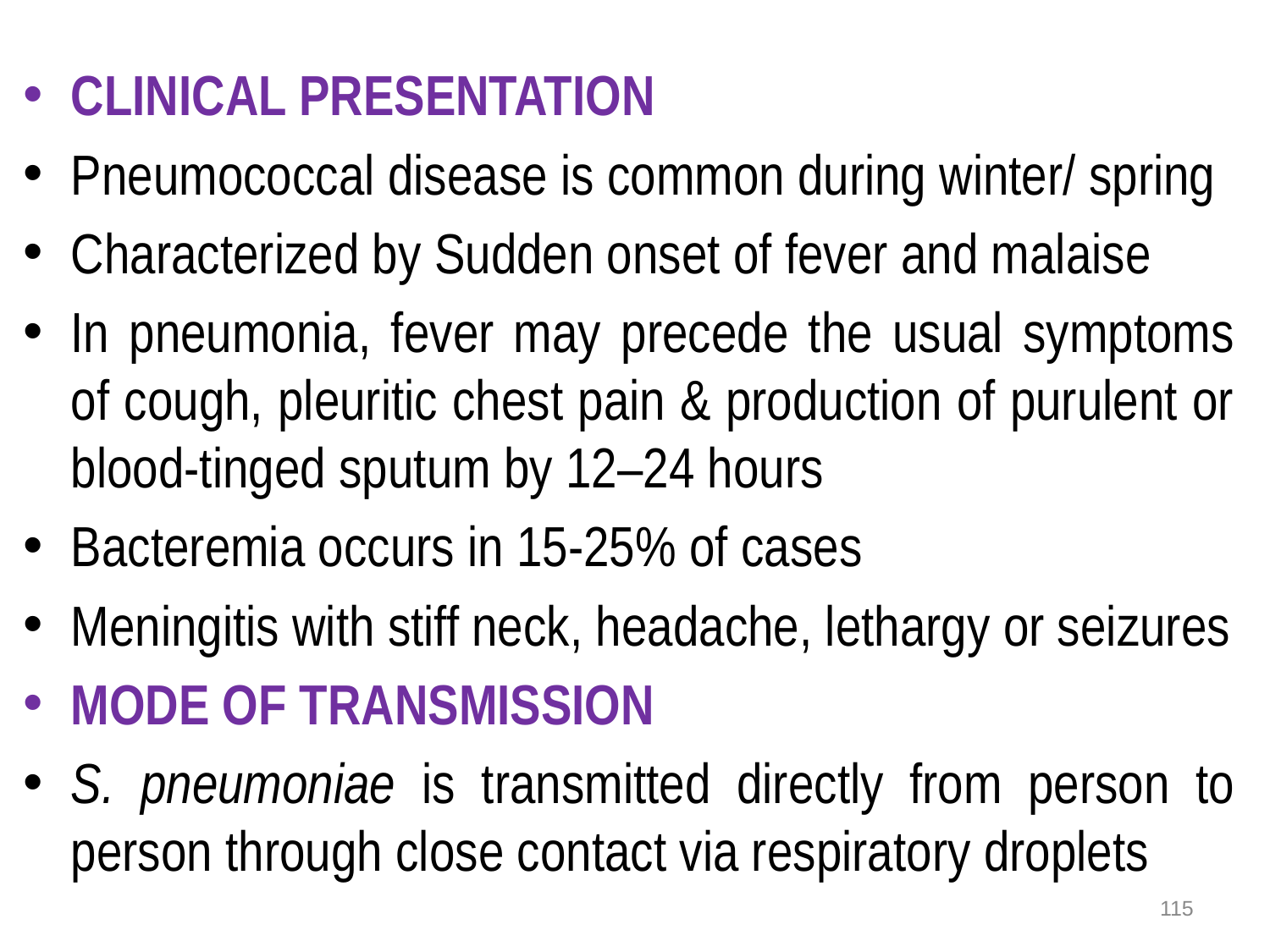

CLINICAL PRESENTATION
Pneumococcal disease is common during winter/ spring
Characterized by Sudden onset of fever and malaise
In pneumonia, fever may precede the usual symptoms of cough, pleuritic chest pain & production of purulent or blood-tinged sputum by 12–24 hours
Bacteremia occurs in 15-25% of cases
Meningitis with stiff neck, headache, lethargy or seizures
MODE OF TRANSMISSION
S. pneumoniae is transmitted directly from person to person through close contact via respiratory droplets

115